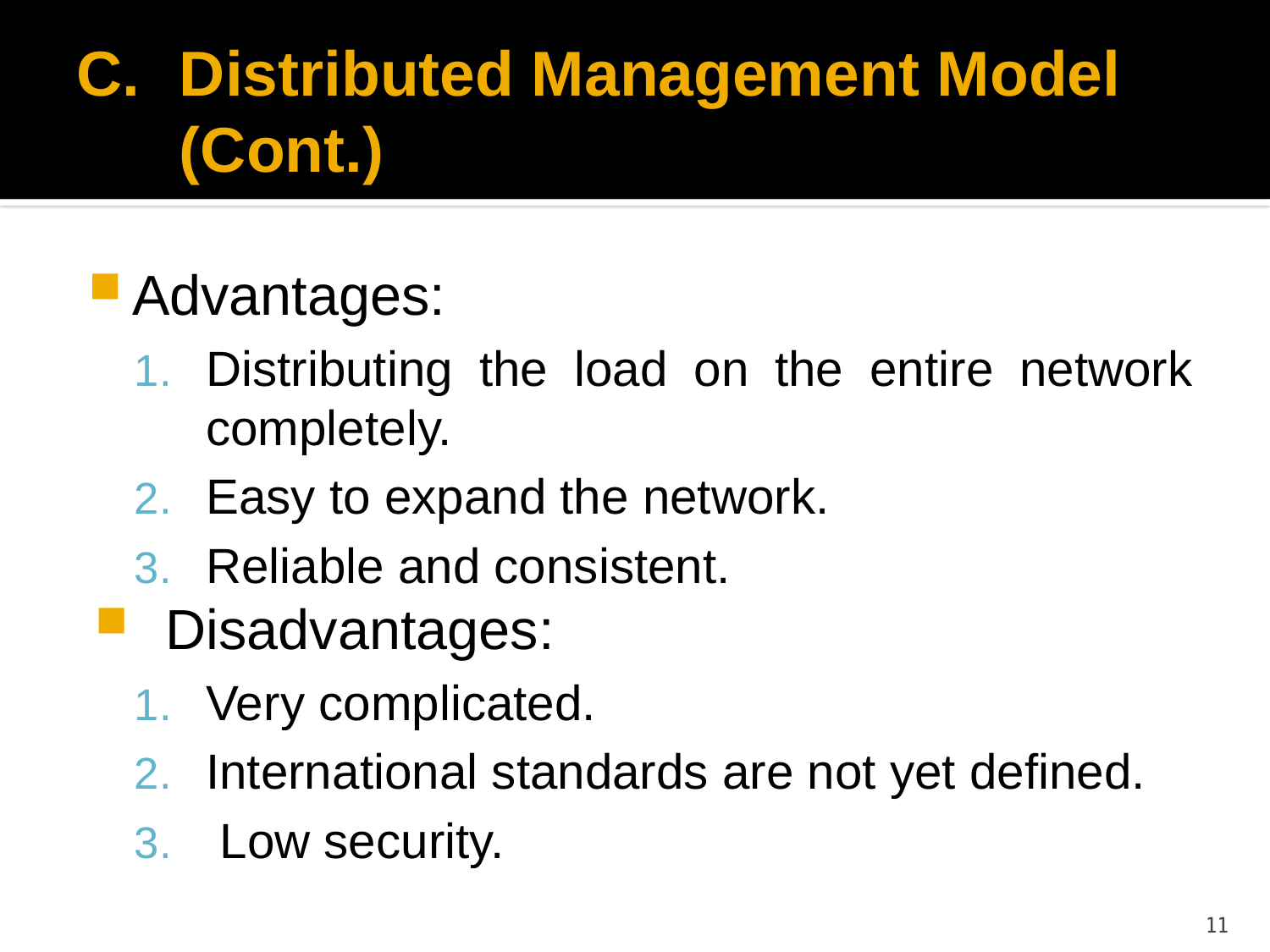

# Distributed Management Model (Cont.)
Advantages:
Distributing the load on the entire network completely.
Easy to expand the network.
Reliable and consistent.
Disadvantages:
Very complicated.
International standards are not yet defined.
 Low security.
11